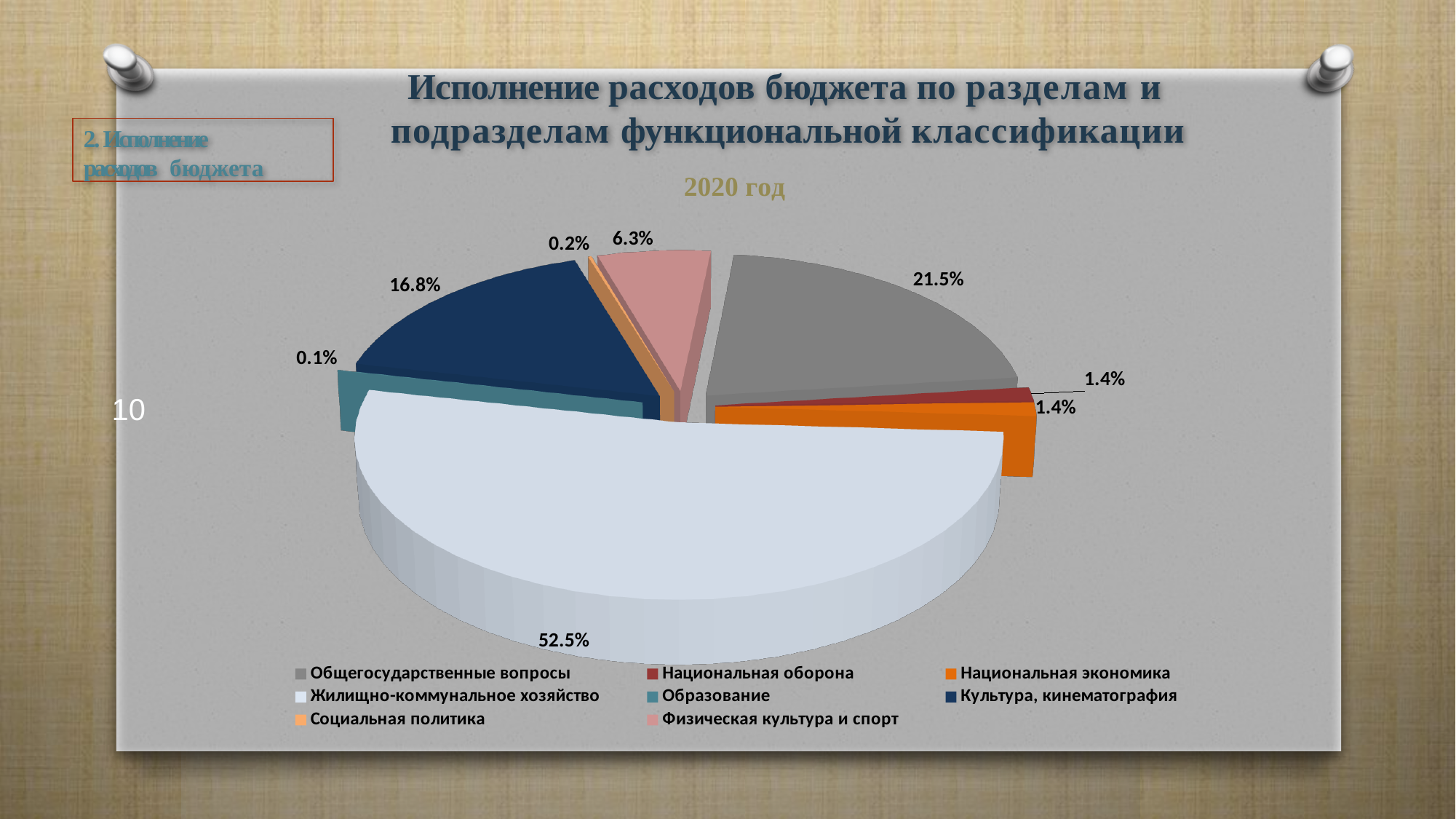

# Исполнение расходов бюджета по разделам и  подразделам функциональной классификации
2. Исполнение  расходов  бюджета

[unsupported chart]

10